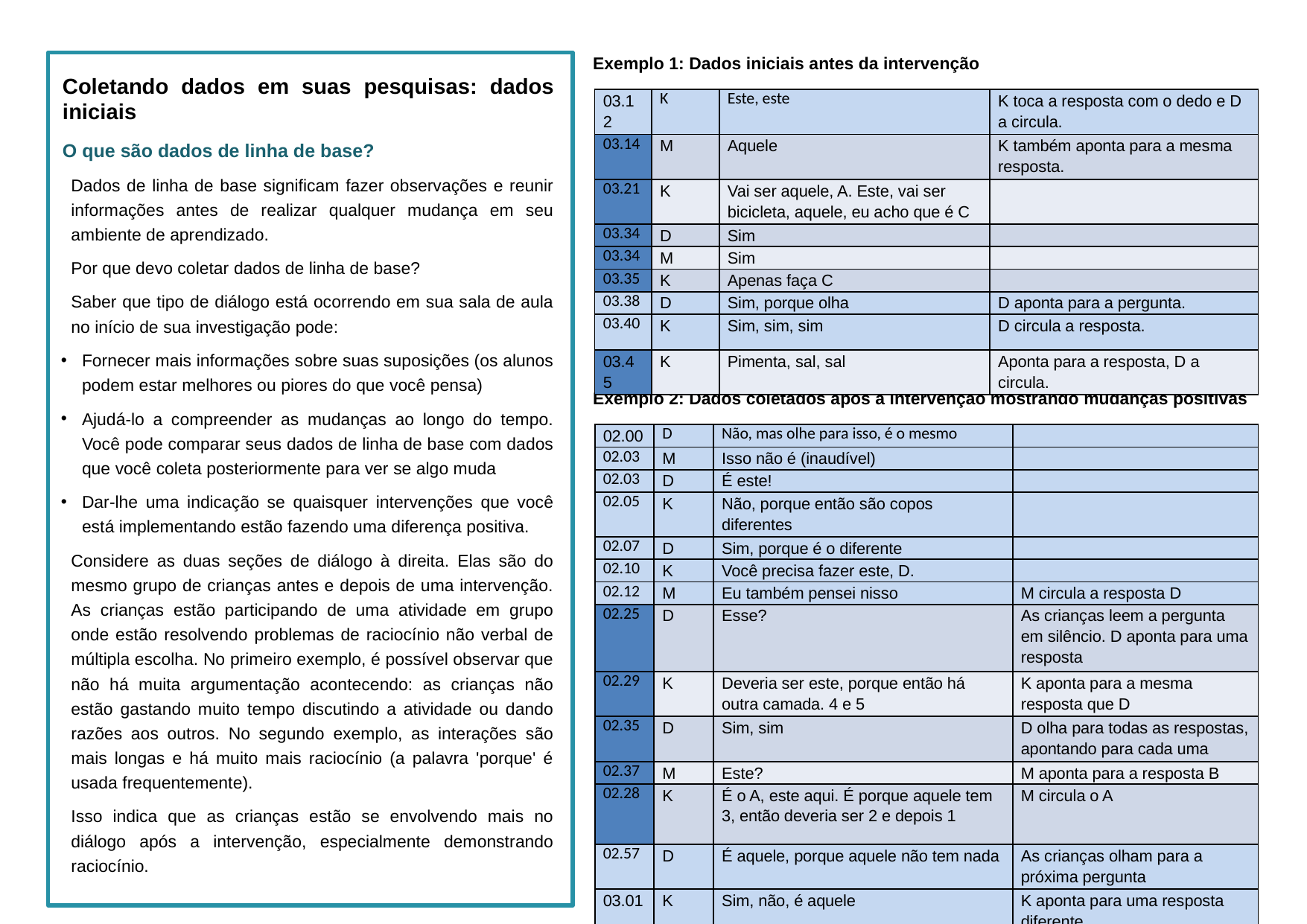

Exemplo 1: Dados iniciais antes da intervenção

Coletando dados em suas pesquisas: dados iniciais
O que são dados de linha de base?
Dados de linha de base significam fazer observações e reunir informações antes de realizar qualquer mudança em seu ambiente de aprendizado.
Por que devo coletar dados de linha de base?
Saber que tipo de diálogo está ocorrendo em sua sala de aula no início de sua investigação pode:
Fornecer mais informações sobre suas suposições (os alunos podem estar melhores ou piores do que você pensa)
Ajudá-lo a compreender as mudanças ao longo do tempo. Você pode comparar seus dados de linha de base com dados que você coleta posteriormente para ver se algo muda
Dar-lhe uma indicação se quaisquer intervenções que você está implementando estão fazendo uma diferença positiva.
Considere as duas seções de diálogo à direita. Elas são do mesmo grupo de crianças antes e depois de uma intervenção. As crianças estão participando de uma atividade em grupo onde estão resolvendo problemas de raciocínio não verbal de múltipla escolha. No primeiro exemplo, é possível observar que não há muita argumentação acontecendo: as crianças não estão gastando muito tempo discutindo a atividade ou dando razões aos outros. No segundo exemplo, as interações são mais longas e há muito mais raciocínio (a palavra 'porque' é usada frequentemente).
Isso indica que as crianças estão se envolvendo mais no diálogo após a intervenção, especialmente demonstrando raciocínio.
| 03.12 | K | Este, este | K toca a resposta com o dedo e D a circula. |
| --- | --- | --- | --- |
| 03.14 | M | Aquele | K também aponta para a mesma resposta. |
| 03.21 | K | Vai ser aquele, A. Este, vai ser bicicleta, aquele, eu acho que é C |  |
| 03.34 | D | Sim |  |
| 03.34 | M | Sim |  |
| 03.35 | K | Apenas faça C |  |
| 03.38 | D | Sim, porque olha | D aponta para a pergunta. |
| 03.40 | K | Sim, sim, sim | D circula a resposta. |
| 03.45 | K | Pimenta, sal, sal | Aponta para a resposta, D a circula. |
Exemplo 2: Dados coletados após a intervenção mostrando mudanças positivas
| 02.00 | D | Não, mas olhe para isso, é o mesmo |  |
| --- | --- | --- | --- |
| 02.03 | M | Isso não é (inaudível) |  |
| 02.03 | D | É este! |  |
| 02.05 | K | Não, porque então são copos diferentes |  |
| 02.07 | D | Sim, porque é o diferente |  |
| 02.10 | K | Você precisa fazer este, D. |  |
| 02.12 | M | Eu também pensei nisso | M circula a resposta D |
| 02.25 | D | Esse? | As crianças leem a pergunta em silêncio. D aponta para uma resposta |
| 02.29 | K | Deveria ser este, porque então há outra camada. 4 e 5 | K aponta para a mesma resposta que D |
| 02.35 | D | Sim, sim | D olha para todas as respostas, apontando para cada uma |
| 02.37 | M | Este? | M aponta para a resposta B |
| 02.28 | K | É o A, este aqui. É porque aquele tem 3, então deveria ser 2 e depois 1 | M circula o A |
| 02.57 | D | É aquele, porque aquele não tem nada | As crianças olham para a próxima pergunta |
| 03.01 | K | Sim, não, é aquele | K aponta para uma resposta diferente |
29